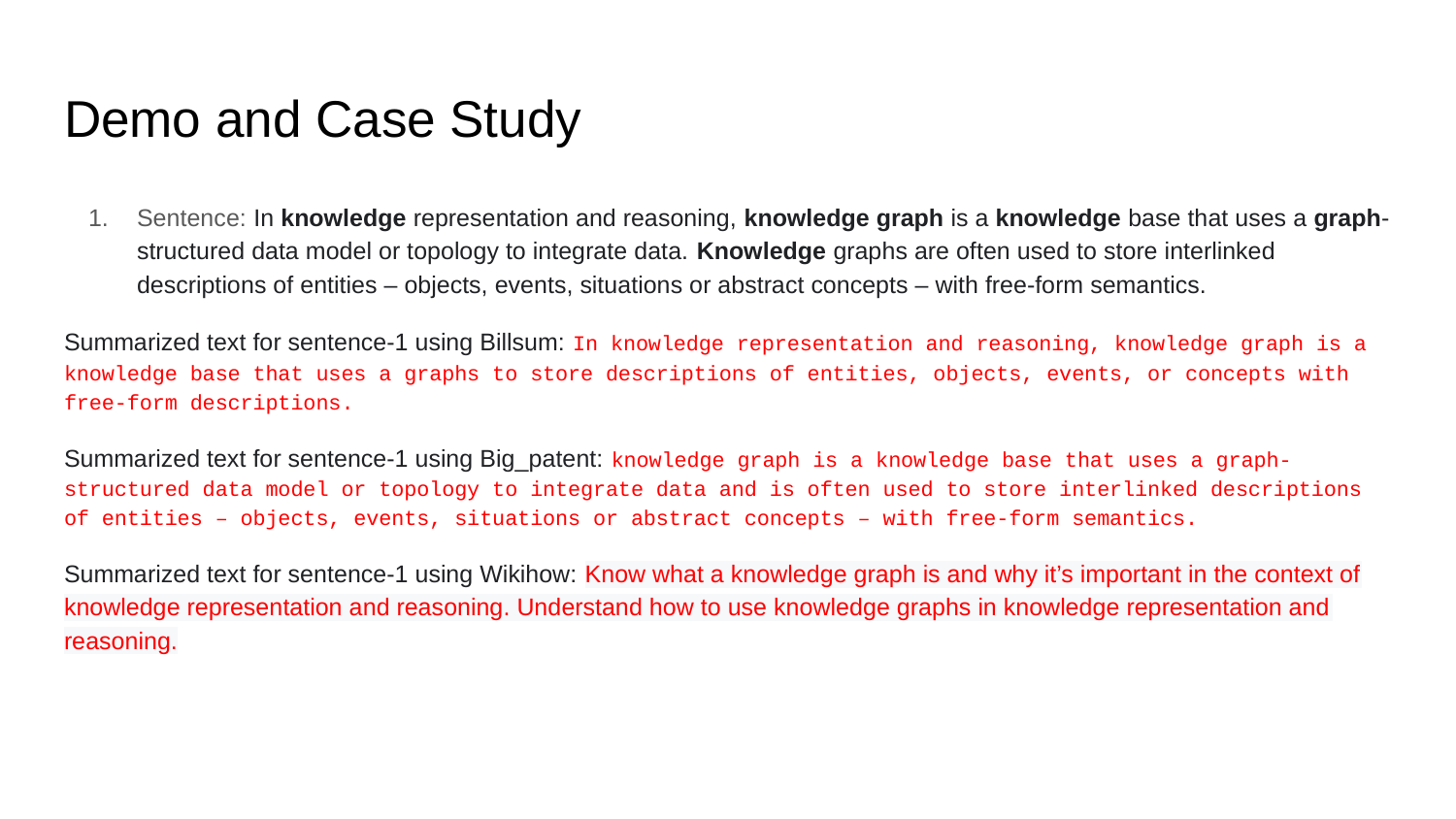

# Demo and Case Study

Sentence: In knowledge representation and reasoning, knowledge graph is a knowledge base that uses a graph-structured data model or topology to integrate data. Knowledge graphs are often used to store interlinked descriptions of entities – objects, events, situations or abstract concepts – with free-form semantics.
Summarized text for sentence-1 using Billsum: In knowledge representation and reasoning, knowledge graph is a knowledge base that uses a graphs to store descriptions of entities, objects, events, or concepts with free-form descriptions.
Summarized text for sentence-1 using Big_patent: knowledge graph is a knowledge base that uses a graph-structured data model or topology to integrate data and is often used to store interlinked descriptions of entities – objects, events, situations or abstract concepts – with free-form semantics.
Summarized text for sentence-1 using Wikihow: Know what a knowledge graph is and why it’s important in the context of knowledge representation and reasoning. Understand how to use knowledge graphs in knowledge representation and reasoning.